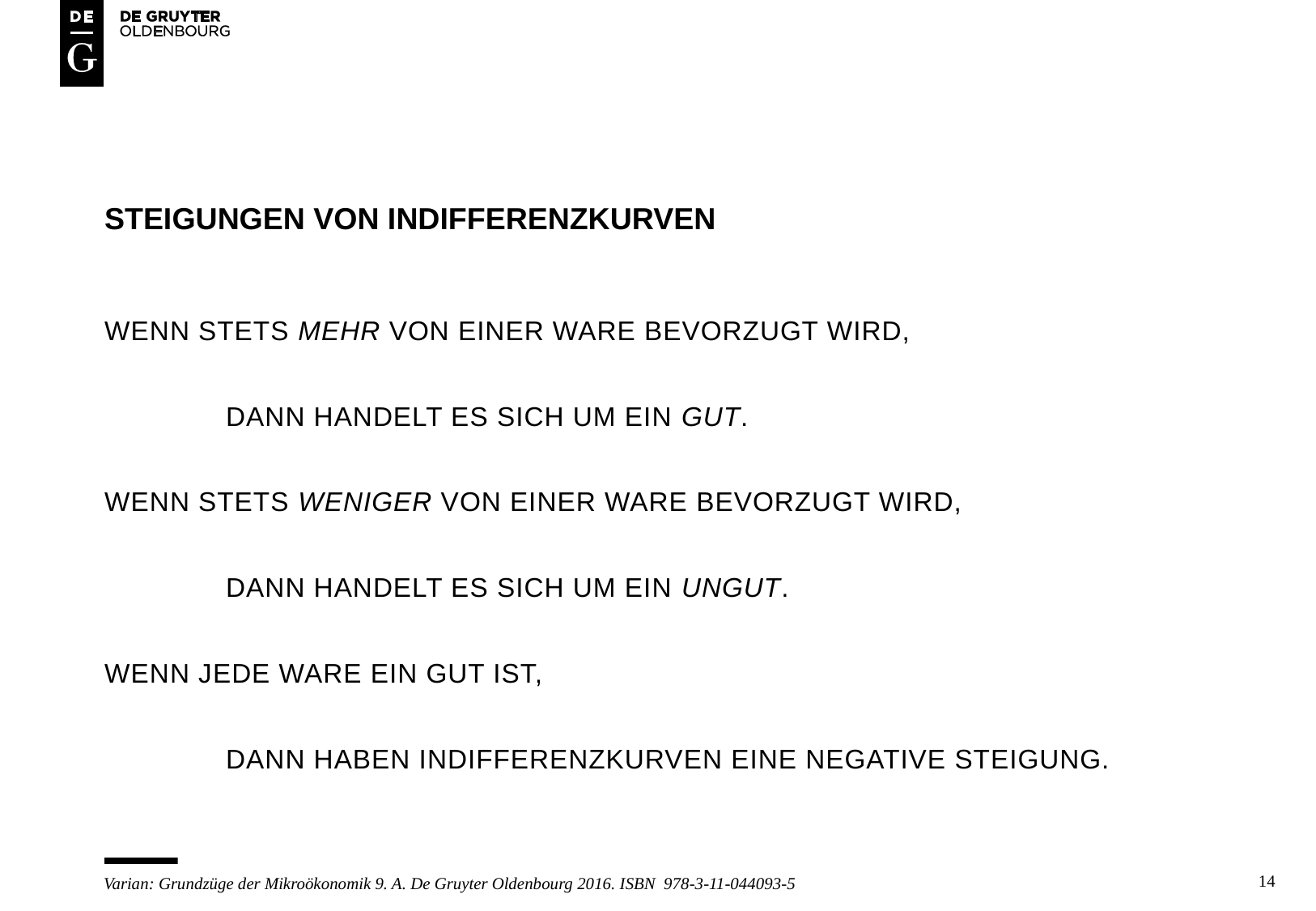

# Steigungen von Indifferenzkurven
Wenn stets mehr von einer Ware bevorzugt wird,
	Dann handelt es sich um ein Gut.
Wenn stets weniger von einer Ware bevorzugt wird,
	dann handelt es sich um ein Ungut.
Wenn jede Ware ein Gut ist,
	dann haben Indifferenzkurven eine negative Steigung.

14
Varian: Grundzüge der Mikroökonomik 9. A. De Gruyter Oldenbourg 2016. ISBN  978-3-11-044093-5